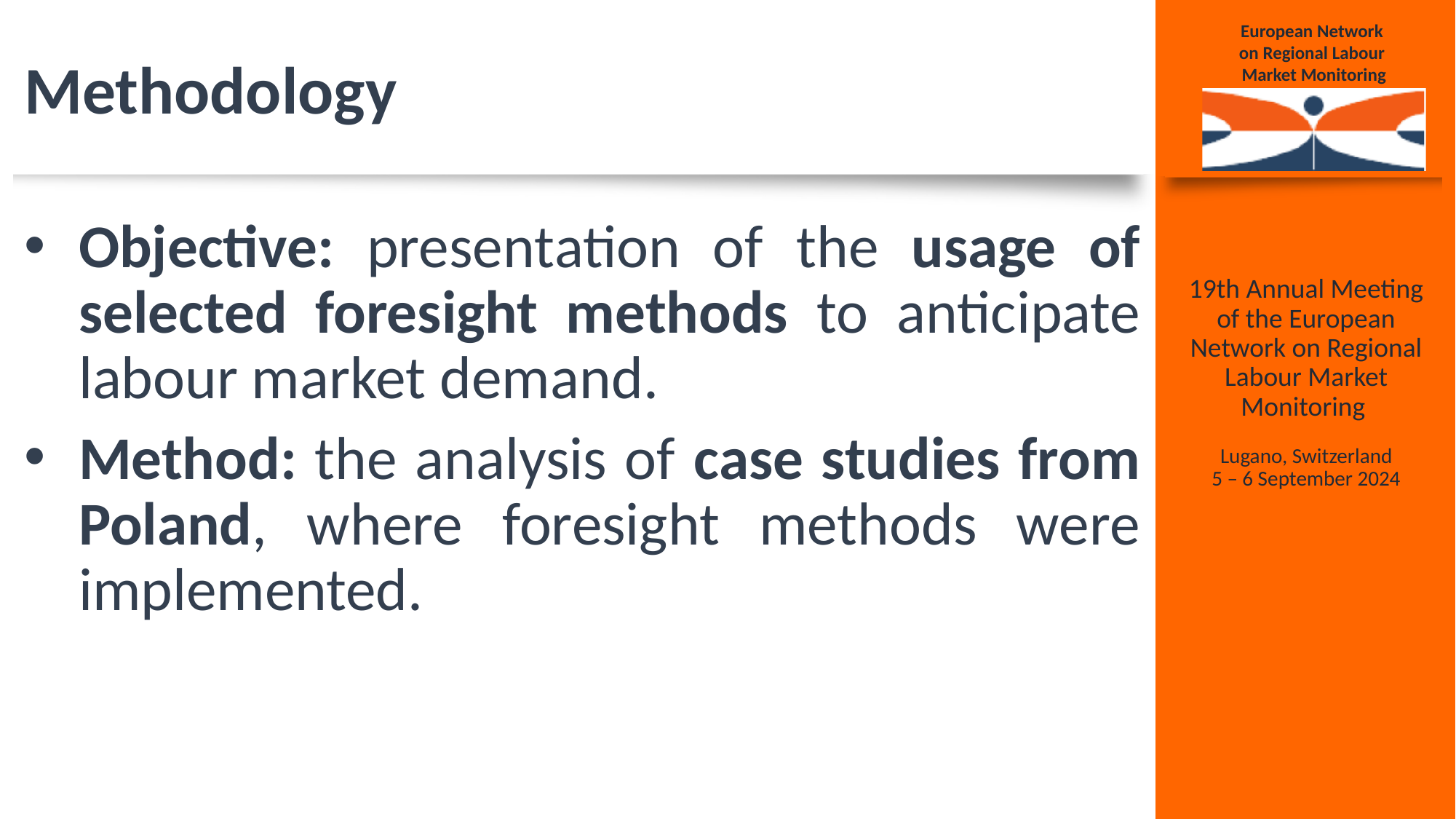

# Methodology
Objective: presentation of the usage of selected foresight methods to anticipate labour market demand.
Method: the analysis of case studies from Poland, where foresight methods were implemented.